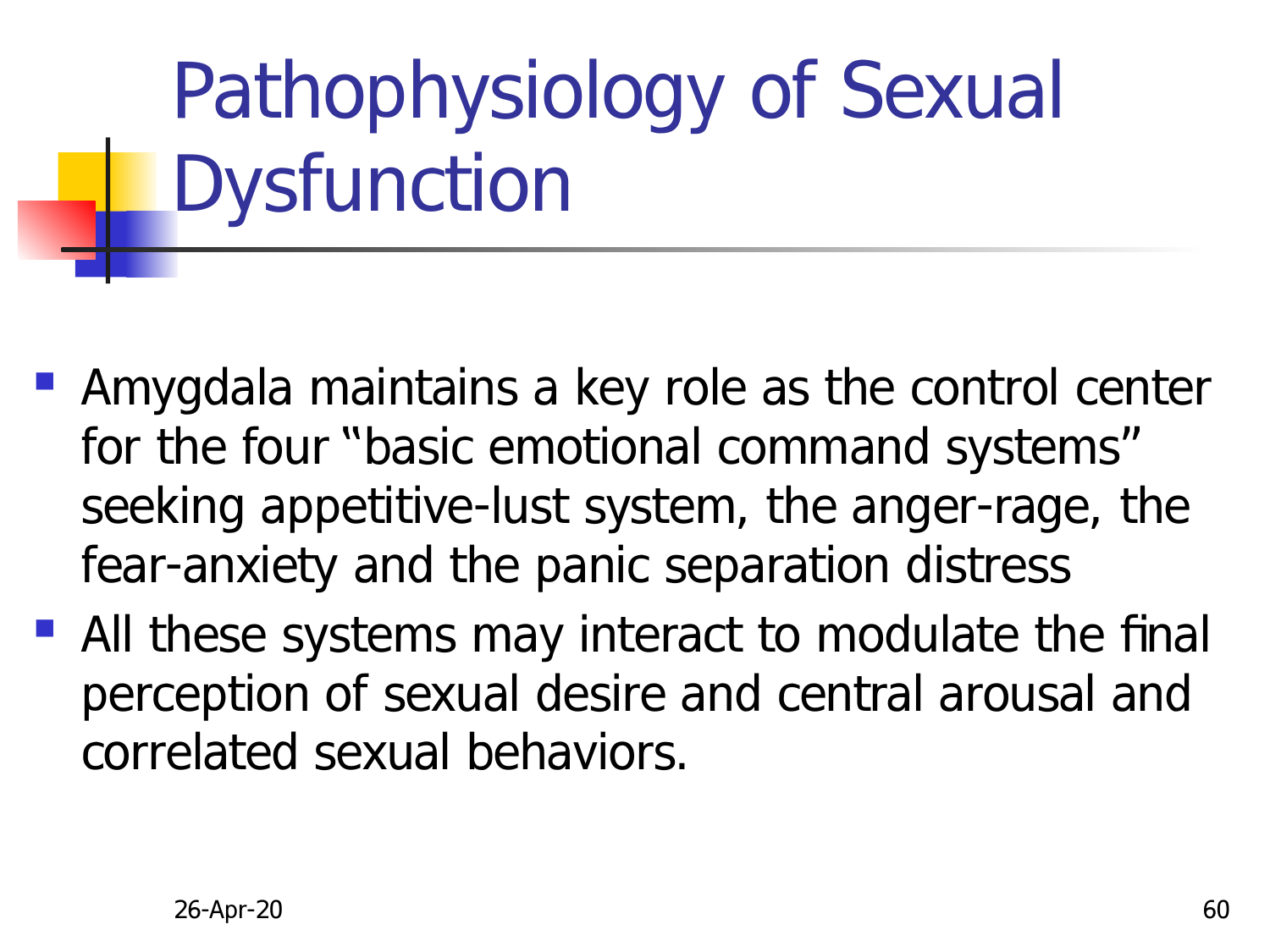

# Pathophysiology of Sexual Dysfunction

Amygdala maintains a key role as the control center for the four “basic emotional command systems” seeking appetitive-lust system, the anger-rage, the fear-anxiety and the panic separation distress
All these systems may interact to modulate the final perception of sexual desire and central arousal and correlated sexual behaviors.

26-Apr-20
60